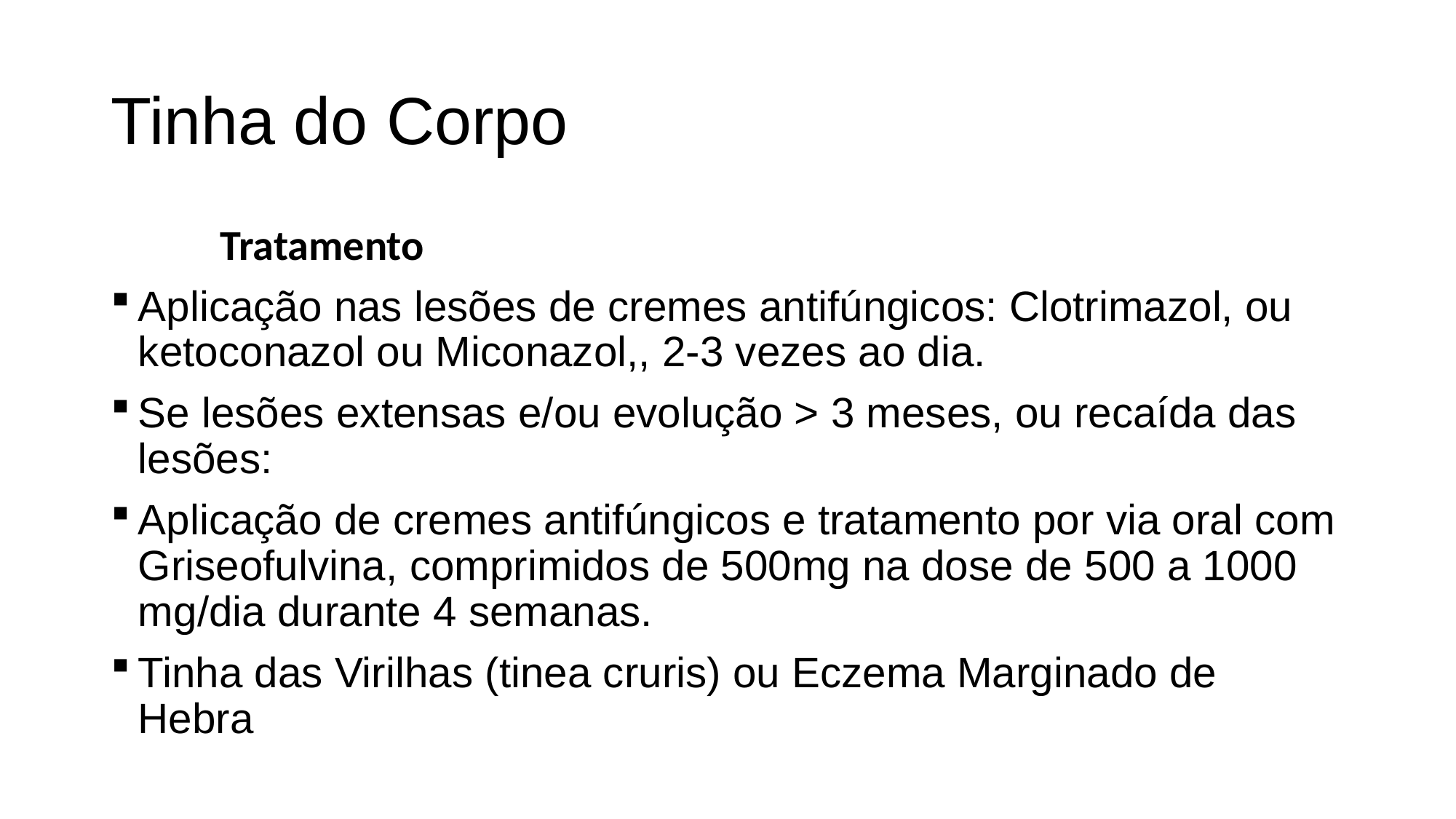

# Tinha do Corpo
	Tratamento
Aplicação nas lesões de cremes antifúngicos: Clotrimazol, ou ketoconazol ou Miconazol,, 2-3 vezes ao dia.
Se lesões extensas e/ou evolução > 3 meses, ou recaída das lesões:
Aplicação de cremes antifúngicos e tratamento por via oral com Griseofulvina, comprimidos de 500mg na dose de 500 a 1000 mg/dia durante 4 semanas.
Tinha das Virilhas (tinea cruris) ou Eczema Marginado de Hebra